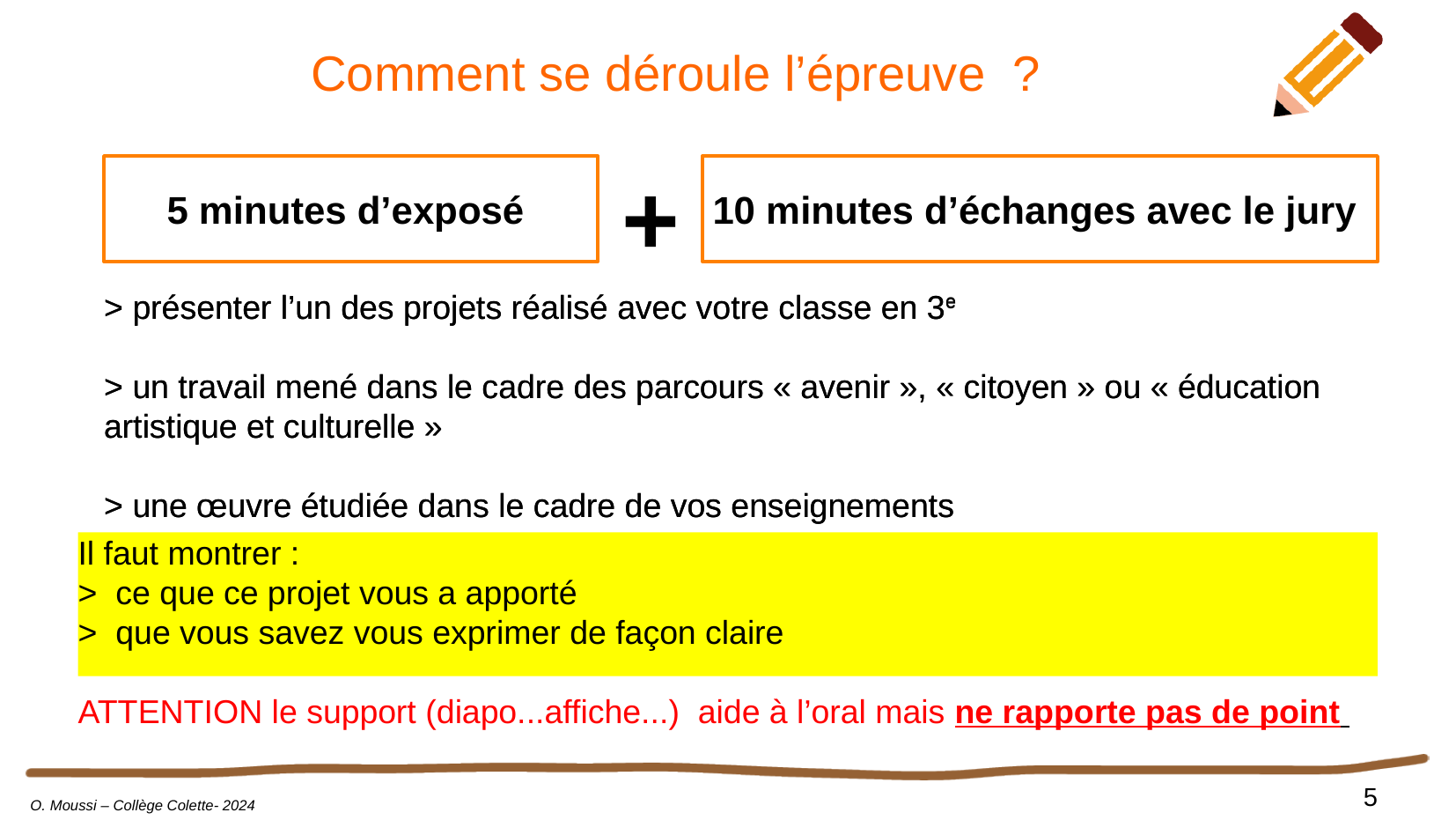

# Comment se déroule l’épreuve  ?
+
5 minutes d’exposé
10 minutes d’échanges avec le jury
> présenter l’un des projets réalisé avec votre classe en 3e

> un travail mené dans le cadre des parcours « avenir », « citoyen » ou « éducation artistique et culturelle »

> une œuvre étudiée dans le cadre de vos enseignements
> présenter l’un des projets réalisé avec votre classe en 3e

> un travail mené dans le cadre des parcours « avenir », « citoyen » ou « éducation artistique et culturelle »

> une œuvre étudiée dans le cadre de vos enseignements
Il faut montrer :
>  ce que ce projet vous a apporté
>  que vous savez vous exprimer de façon claire

ATTENTION le support (diapo...affiche...)  aide à l’oral mais ne rapporte pas de point
5
O. Moussi – Collège Colette- 2024